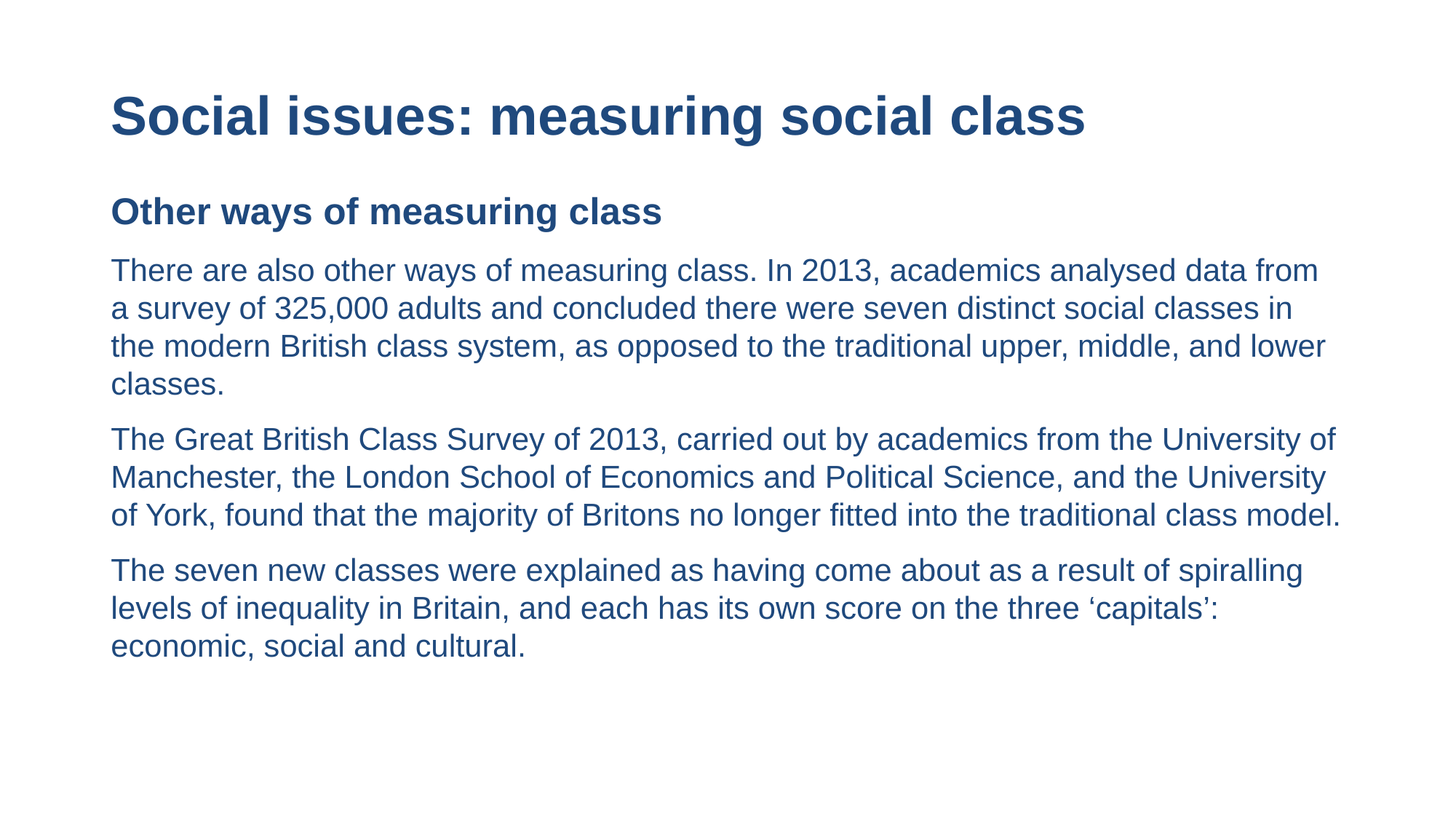

# Social issues: measuring social class
Other ways of measuring class
There are also other ways of measuring class. In 2013, academics analysed data from a survey of 325,000 adults and concluded there were seven distinct social classes in the modern British class system, as opposed to the traditional upper, middle, and lower classes.
The Great British Class Survey of 2013, carried out by academics from the University of Manchester, the London School of Economics and Political Science, and the University of York, found that the majority of Britons no longer fitted into the traditional class model.
The seven new classes were explained as having come about as a result of spiralling levels of inequality in Britain, and each has its own score on the three ‘capitals’: economic, social and cultural.